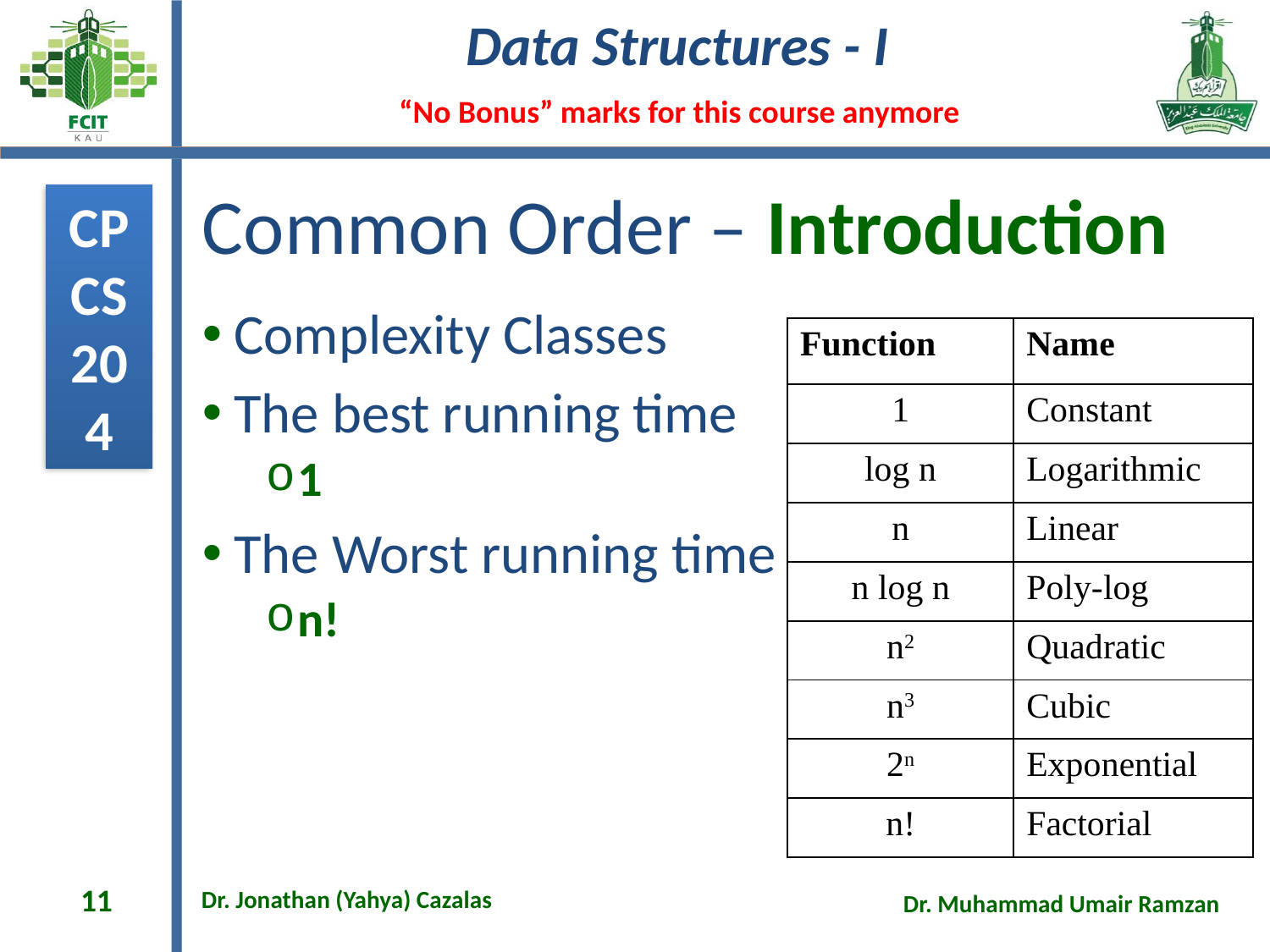

# Common Order – Introduction
Complexity Classes
The best running time
1
The Worst running time
n!
| Function | Name |
| --- | --- |
| 1 | Constant |
| log n | Logarithmic |
| n | Linear |
| n log n | Poly-log |
| n2 | Quadratic |
| n3 | Cubic |
| 2n | Exponential |
| n! | Factorial |
11